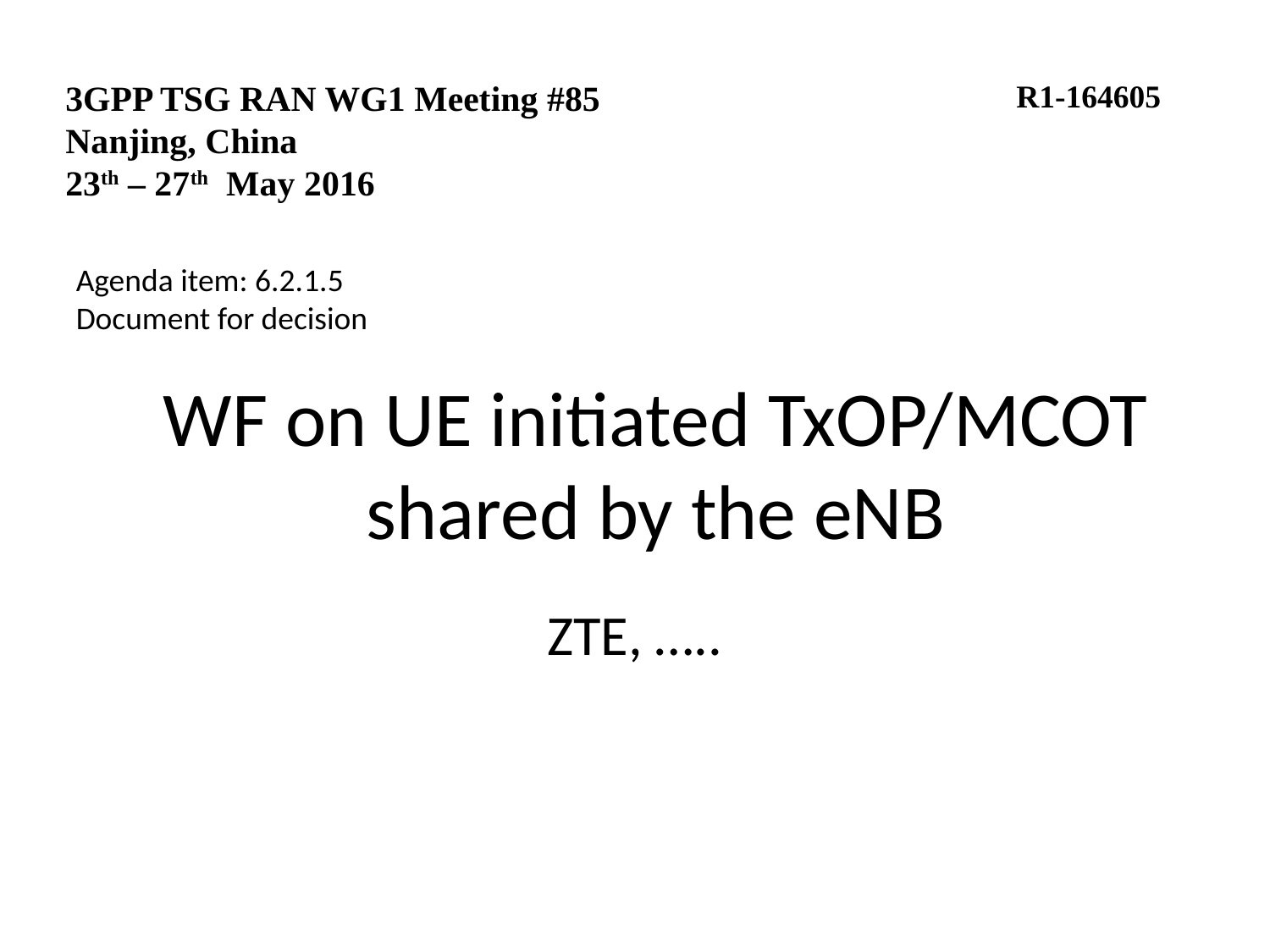

3GPP TSG RAN WG1 Meeting #85
Nanjing, China
23th – 27th  May 2016
R1-164605
Agenda item: 6.2.1.5
Document for decision
# WF on UE initiated TxOP/MCOT shared by the eNB
ZTE, …..